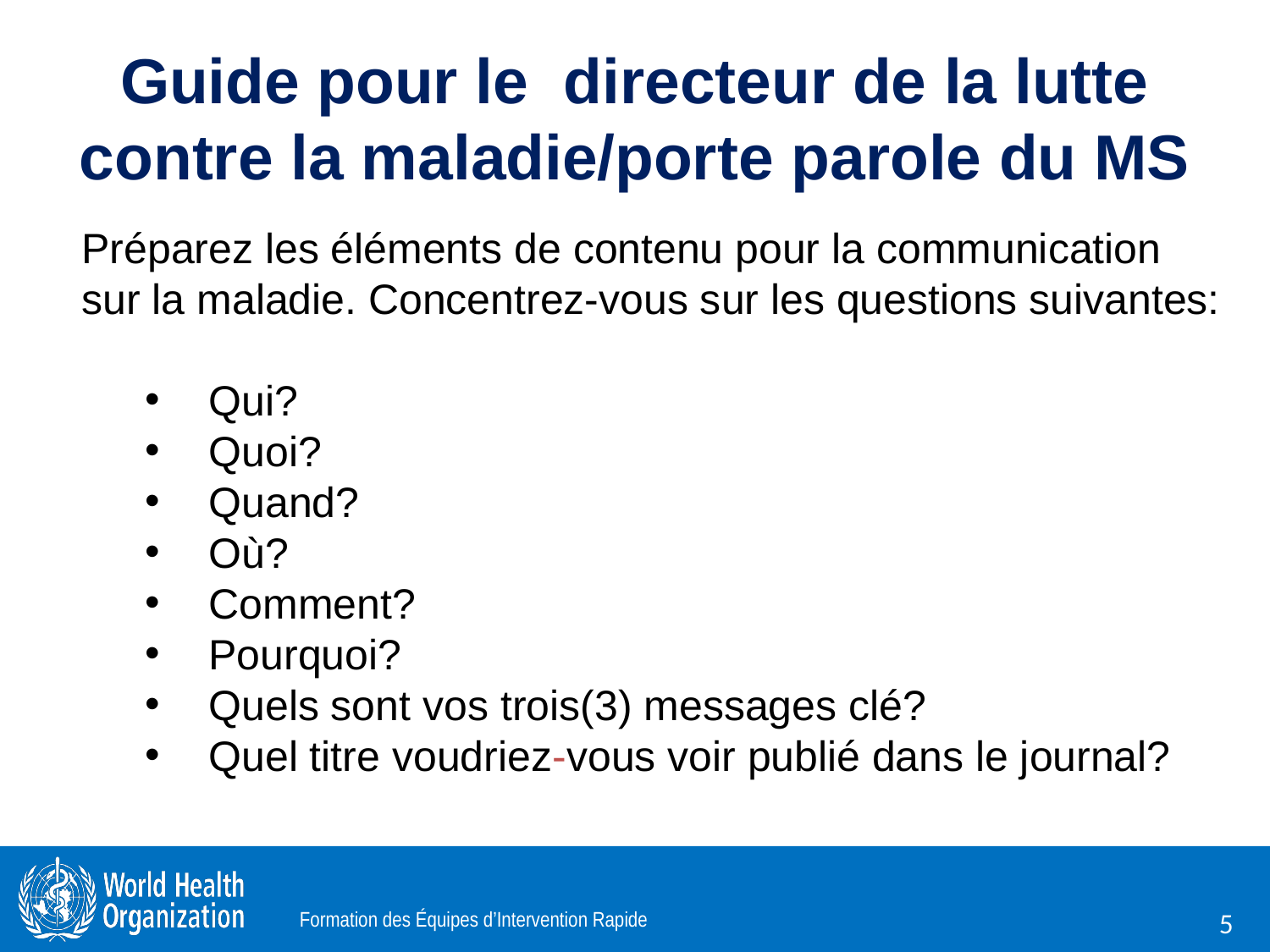

# Guide pour le  directeur de la lutte contre la maladie/porte parole du MS
Préparez les éléments de contenu pour la communication sur la maladie. Concentrez-vous sur les questions suivantes:

Qui?
Quoi?
Quand?
Où?
Comment?
Pourquoi?
Quels sont vos trois(3) messages clé?
Quel titre voudriez-vous voir publié dans le journal?